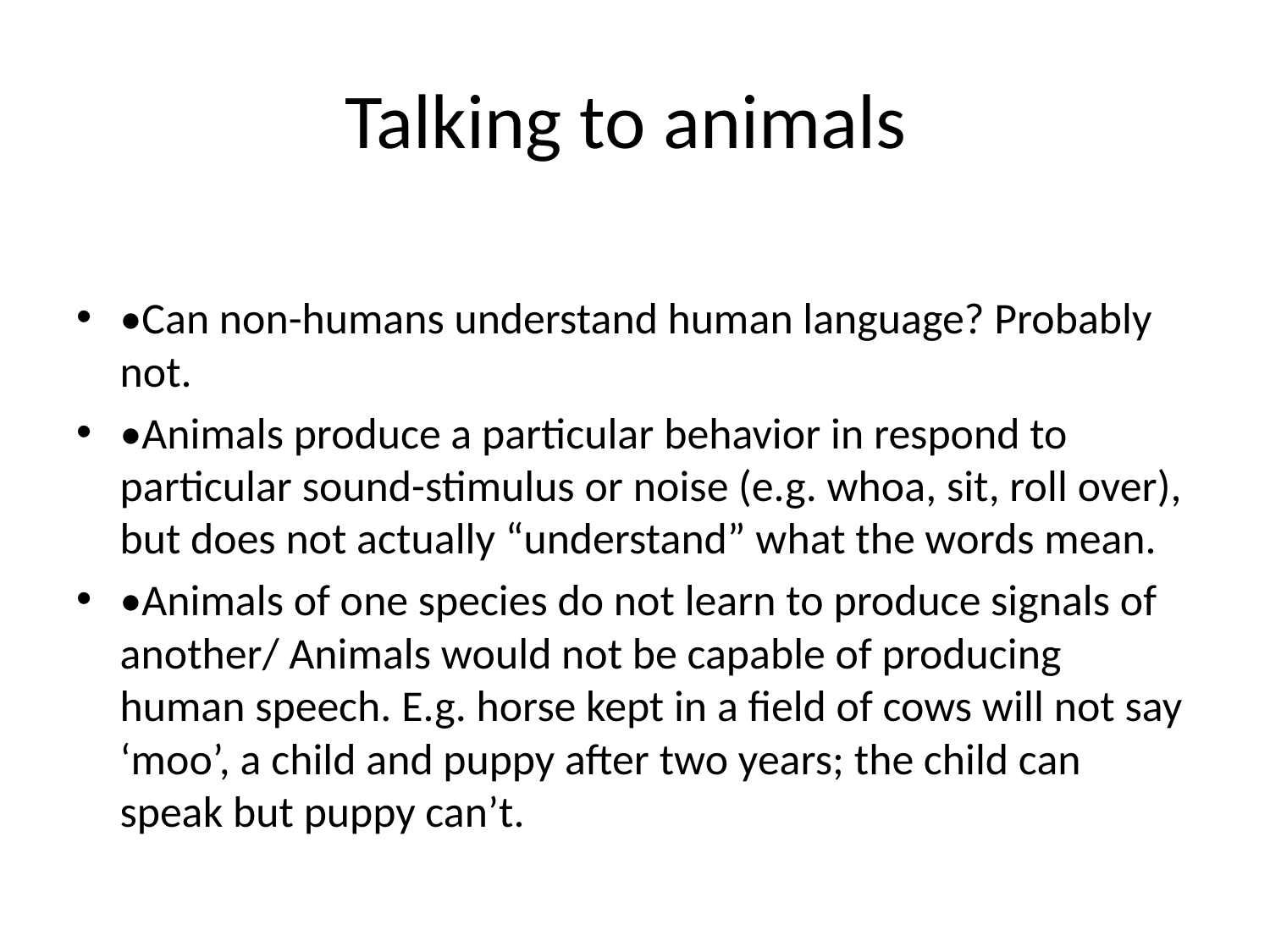

# Talking to animals

•Can non-humans understand human language? Probably not.
•Animals produce a particular behavior in respond to particular sound-stimulus or noise (e.g. whoa, sit, roll over), but does not actually “understand” what the words mean.
•Animals of one species do not learn to produce signals of another/ Animals would not be capable of producing human speech. E.g. horse kept in a field of cows will not say ‘moo’, a child and puppy after two years; the child can speak but puppy can’t.